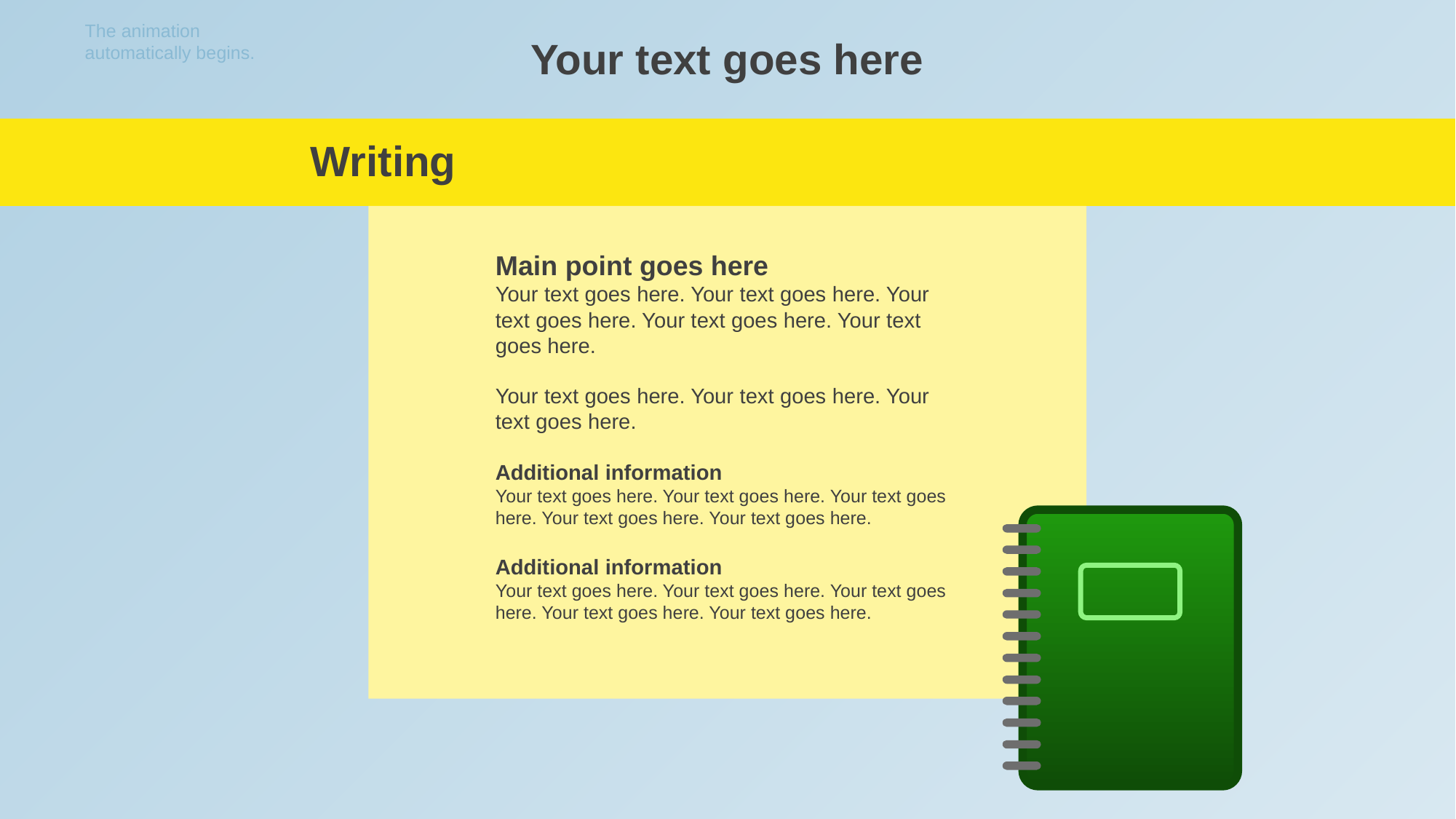

The animation
automatically begins.
Your text goes here

Writing

Main point goes here
Your text goes here. Your text goes here. Your text goes here. Your text goes here. Your text goes here.

Your text goes here. Your text goes here. Your text goes here.

Additional information
Your text goes here. Your text goes here. Your text goes here. Your text goes here. Your text goes here.

Additional information
Your text goes here. Your text goes here. Your text goes here. Your text goes here. Your text goes here.